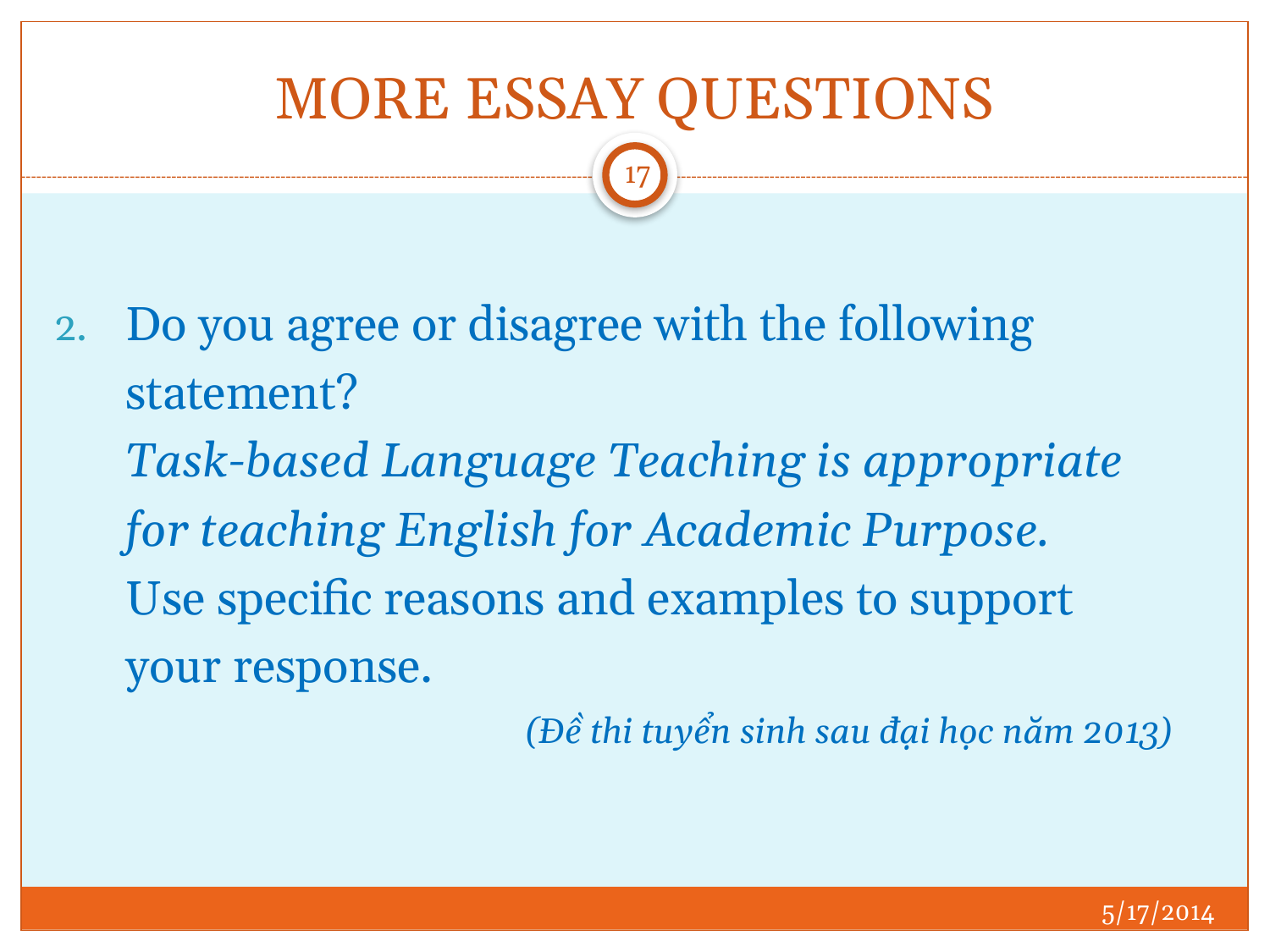

# MORE ESSAY QUESTIONS
17
Do you agree or disagree with the following statement?
Task-based Language Teaching is appropriate for teaching English for Academic Purpose.
Use specific reasons and examples to support your response.
(Đề thi tuyển sinh sau đại học năm 2013)
5/17/2014